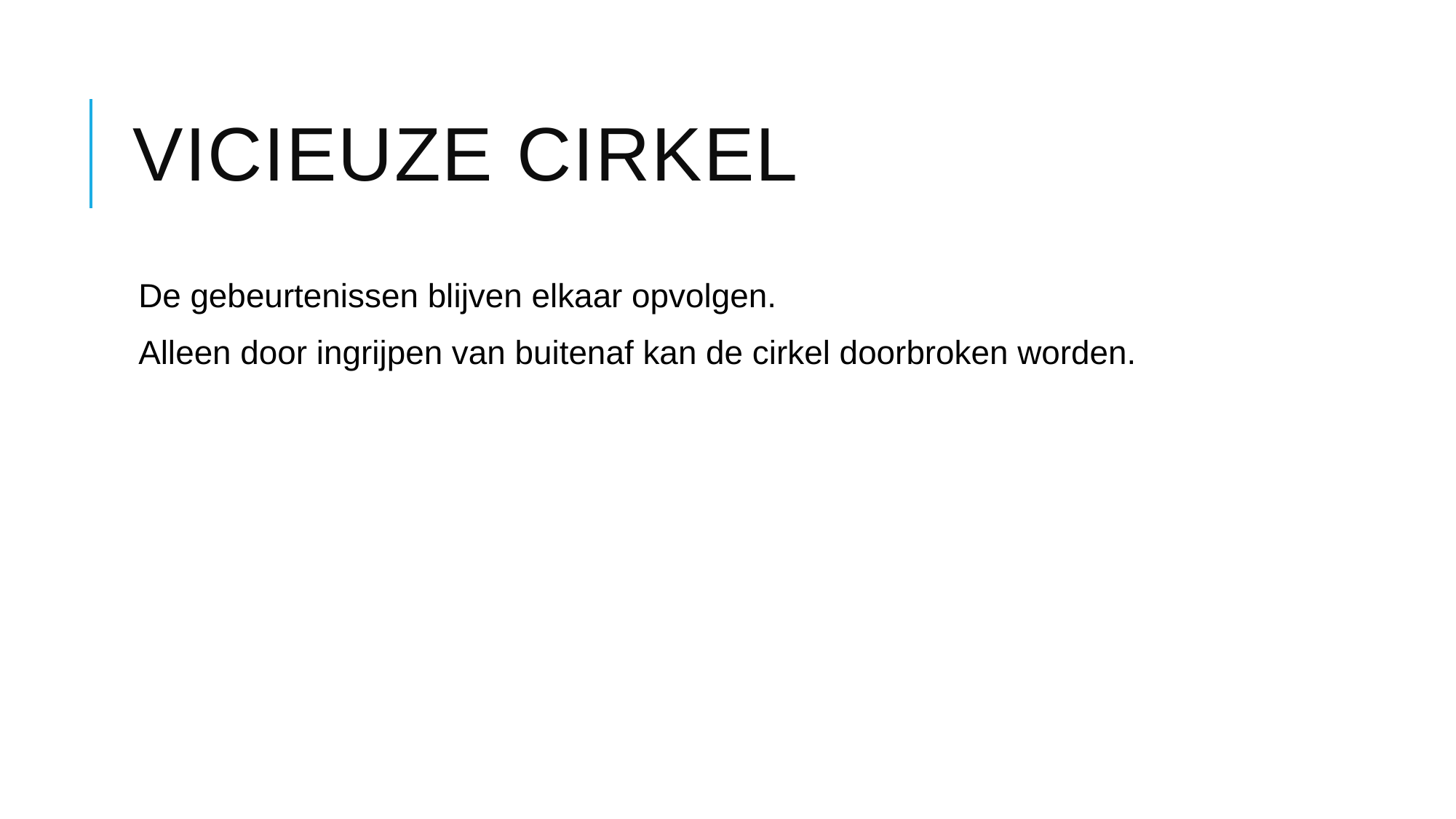

# Vicieuze cirkel
De gebeurtenissen blijven elkaar opvolgen.
Alleen door ingrijpen van buitenaf kan de cirkel doorbroken worden.